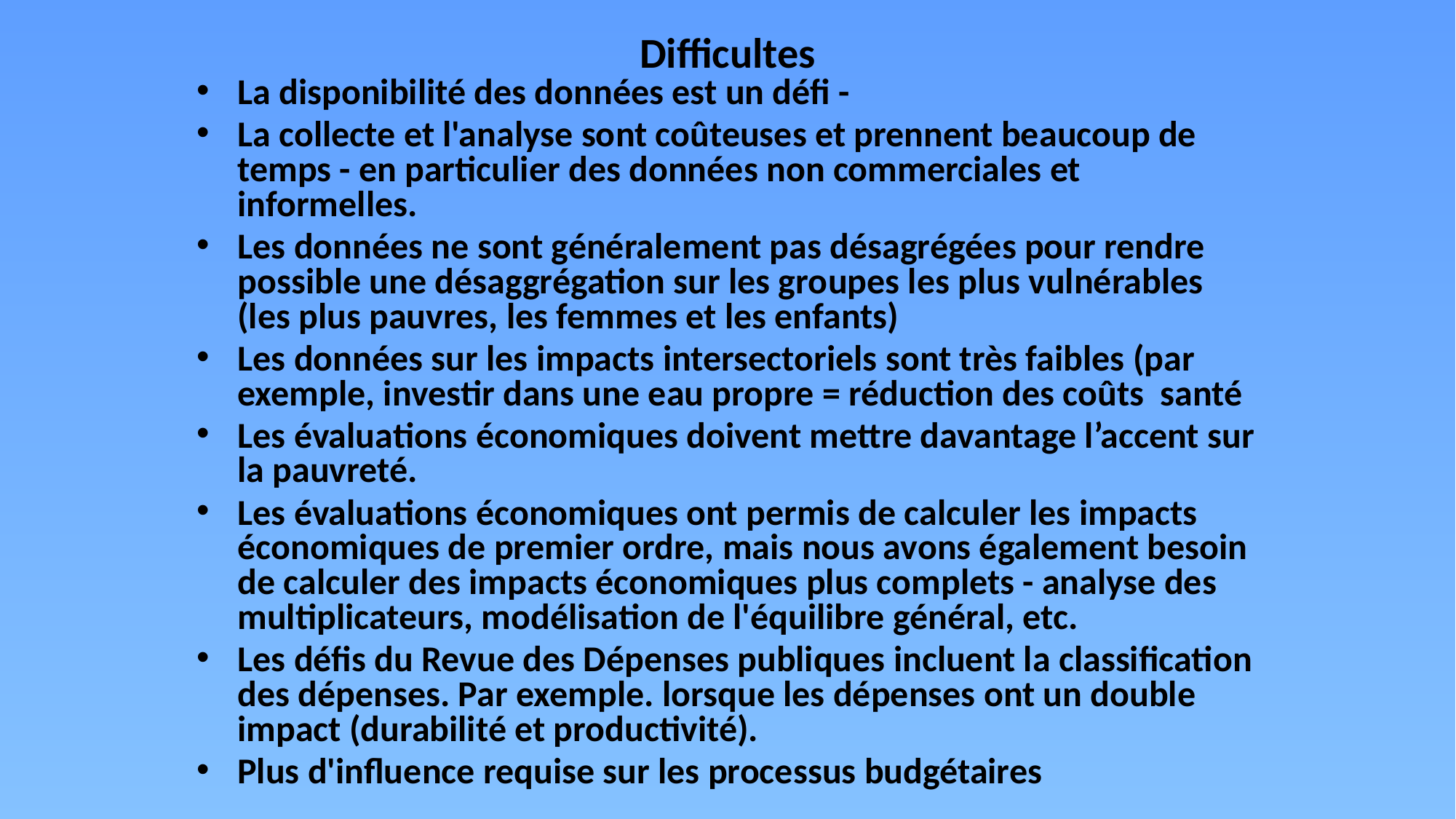

# Difficultes

La disponibilité des données est un défi -
La collecte et l'analyse sont coûteuses et prennent beaucoup de temps - en particulier des données non commerciales et informelles.
Les données ne sont généralement pas désagrégées pour rendre possible une désaggrégation sur les groupes les plus vulnérables (les plus pauvres, les femmes et les enfants)
Les données sur les impacts intersectoriels sont très faibles (par exemple, investir dans une eau propre = réduction des coûts  santé
Les évaluations économiques doivent mettre davantage l’accent sur la pauvreté.
Les évaluations économiques ont permis de calculer les impacts économiques de premier ordre, mais nous avons également besoin de calculer des impacts économiques plus complets - analyse des multiplicateurs, modélisation de l'équilibre général, etc.
Les défis du Revue des Dépenses publiques incluent la classification des dépenses. Par exemple. lorsque les dépenses ont un double impact (durabilité et productivité).
Plus d'influence requise sur les processus budgétaires